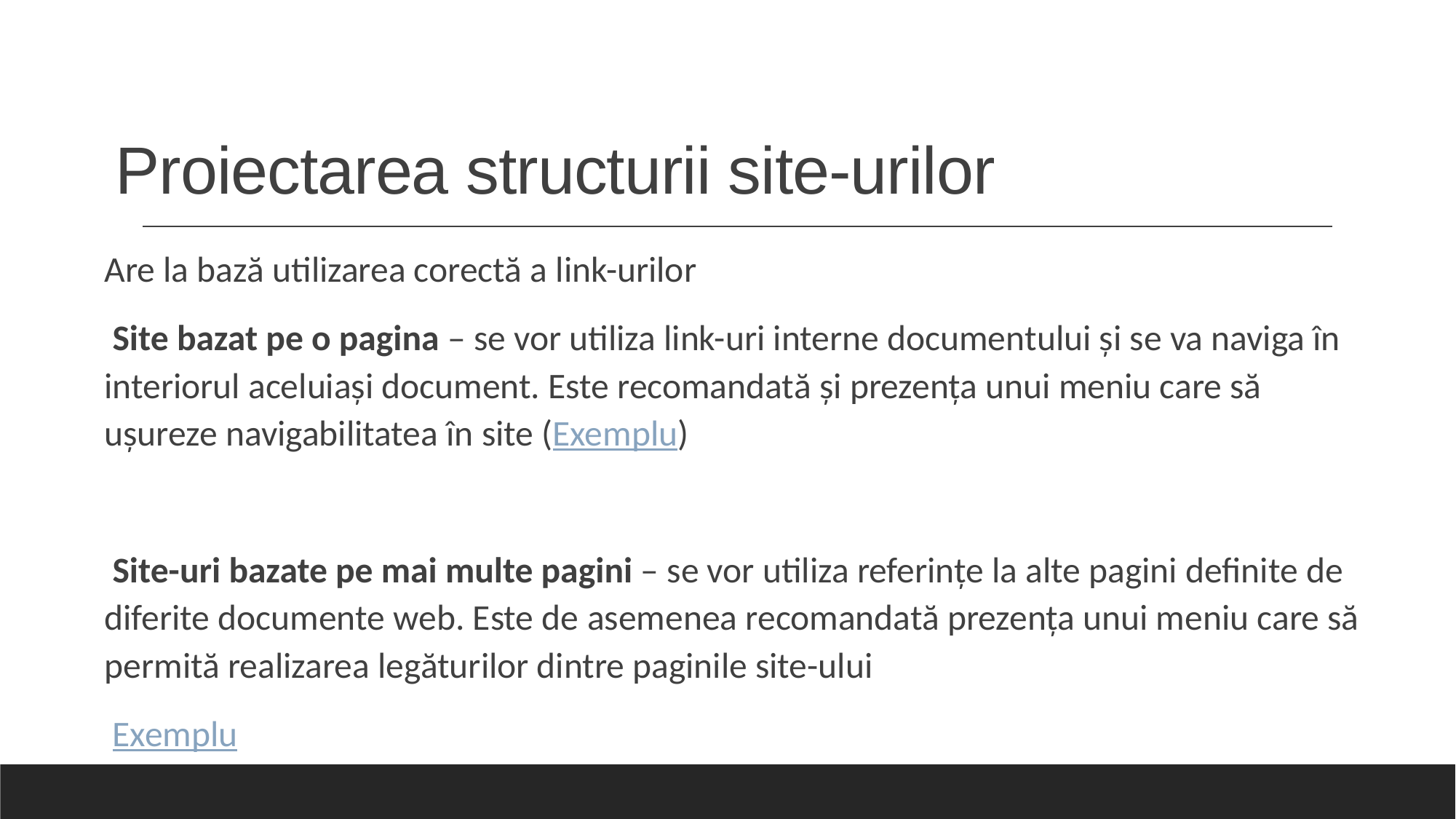

# Proiectarea structurii site-urilor
Are la bază utilizarea corectă a link-urilor
Site bazat pe o pagina – se vor utiliza link-uri interne documentului și se va naviga în interiorul aceluiași document. Este recomandată și prezența unui meniu care să ușureze navigabilitatea în site (Exemplu)

Site-uri bazate pe mai multe pagini – se vor utiliza referințe la alte pagini definite de diferite documente web. Este de asemenea recomandată prezența unui meniu care să permită realizarea legăturilor dintre paginile site-ului
Exemplu